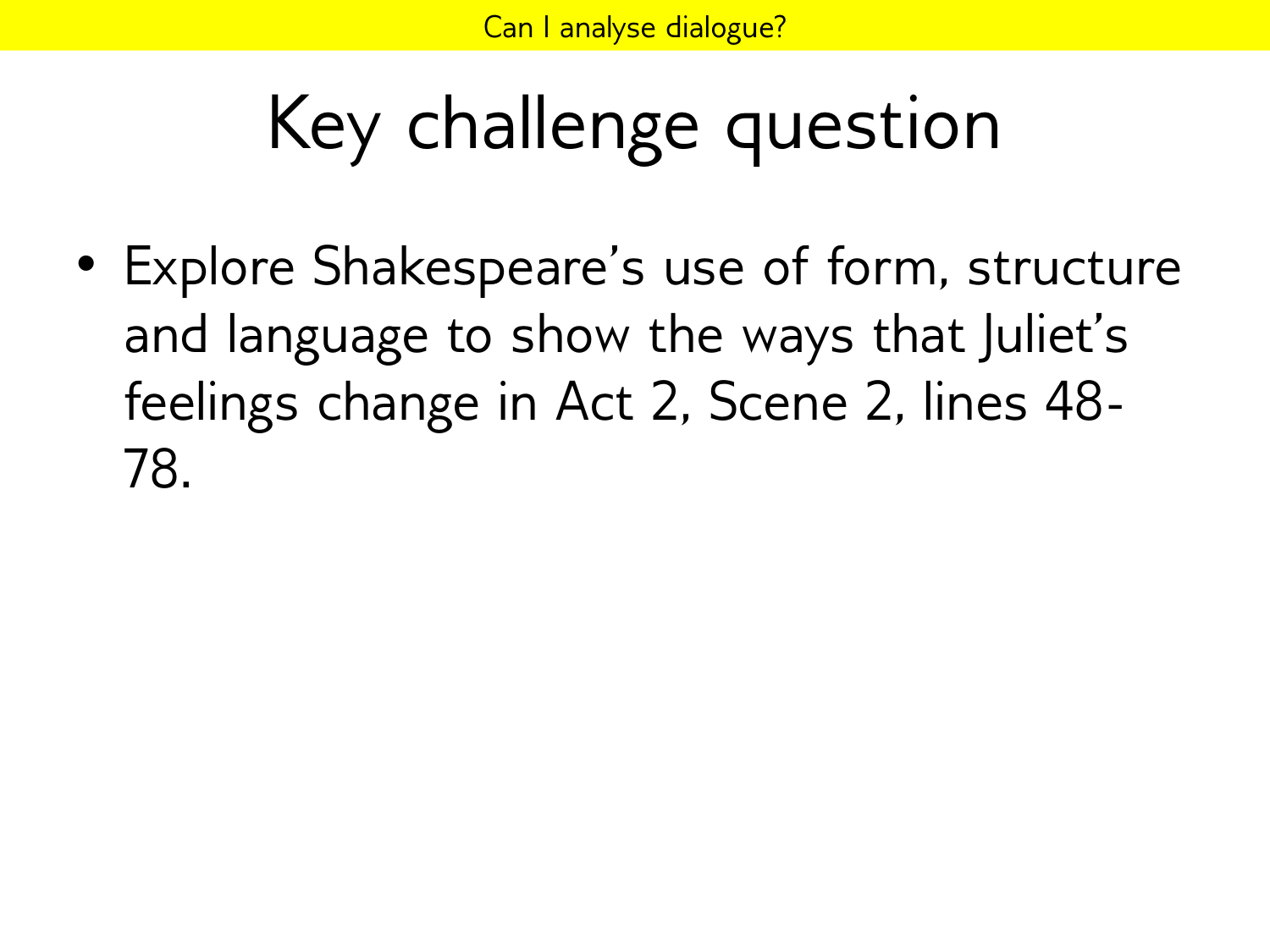

Can I analyse dialogue?
# Key challenge question
Explore Shakespeare’s use of form, structure and language to show the ways that Juliet’s feelings change in Act 2, Scene 2, lines 48-78.